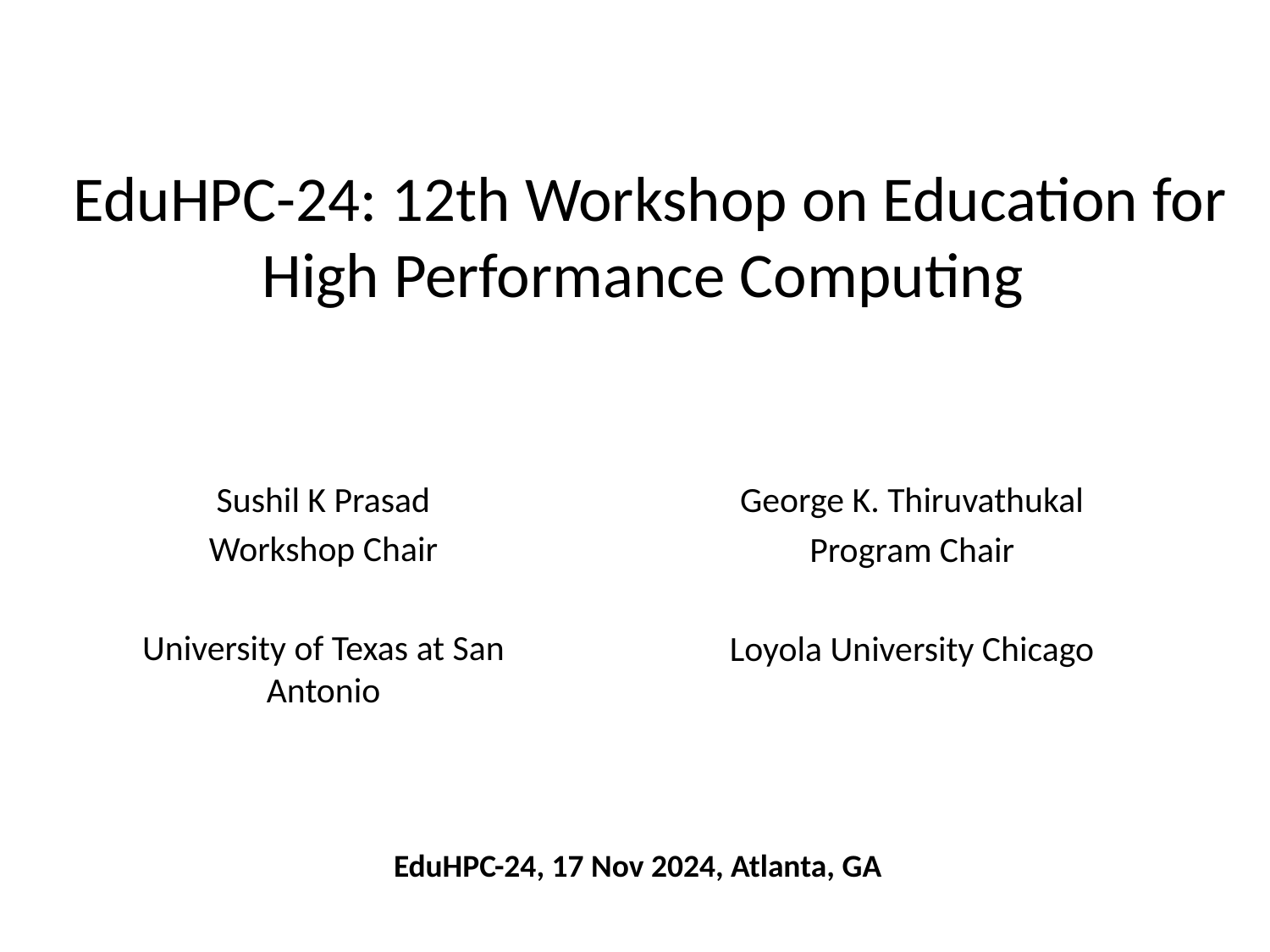

# EduHPC-24: 12th Workshop on Education for High Performance Computing

Sushil K Prasad
Workshop Chair

University of Texas at San Antonio

George K. Thiruvathukal
Program Chair

Loyola University Chicago

EduHPC-24, 17 Nov 2024, Atlanta, GA